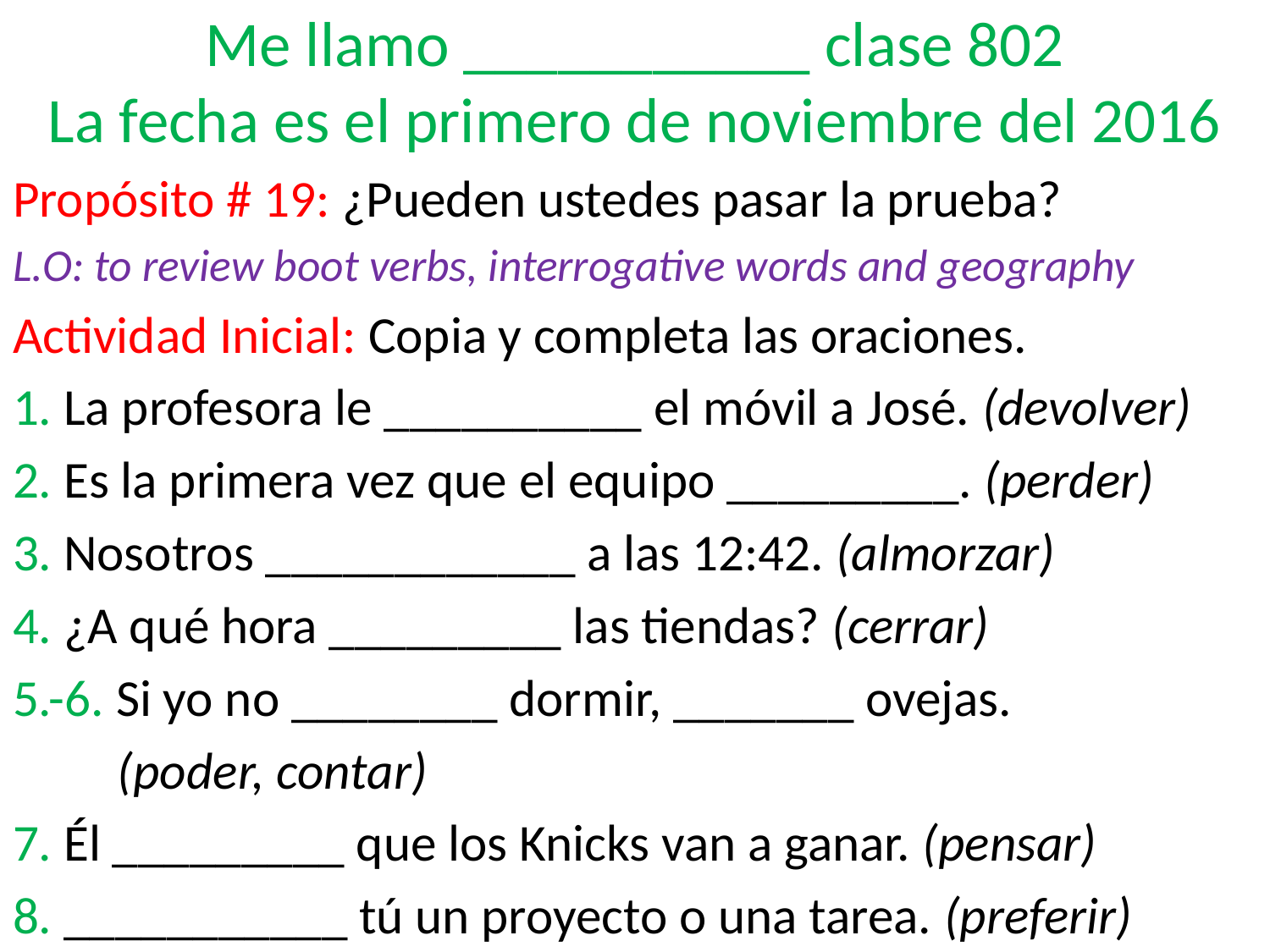

# Me llamo ___________ clase 802 La fecha es el primero de noviembre del 2016
Propósito # 19: ¿Pueden ustedes pasar la prueba?
L.O: to review boot verbs, interrogative words and geography
Actividad Inicial: Copia y completa las oraciones.
1. La profesora le __________ el móvil a José. (devolver)
2. Es la primera vez que el equipo _________. (perder)
3. Nosotros ____________ a las 12:42. (almorzar)
4. ¿A qué hora _________ las tiendas? (cerrar)
5.-6. Si yo no ________ dormir, _______ ovejas.
         (poder, contar)
7. Él _________ que los Knicks van a ganar. (pensar)
8. ___________ tú un proyecto o una tarea. (preferir)